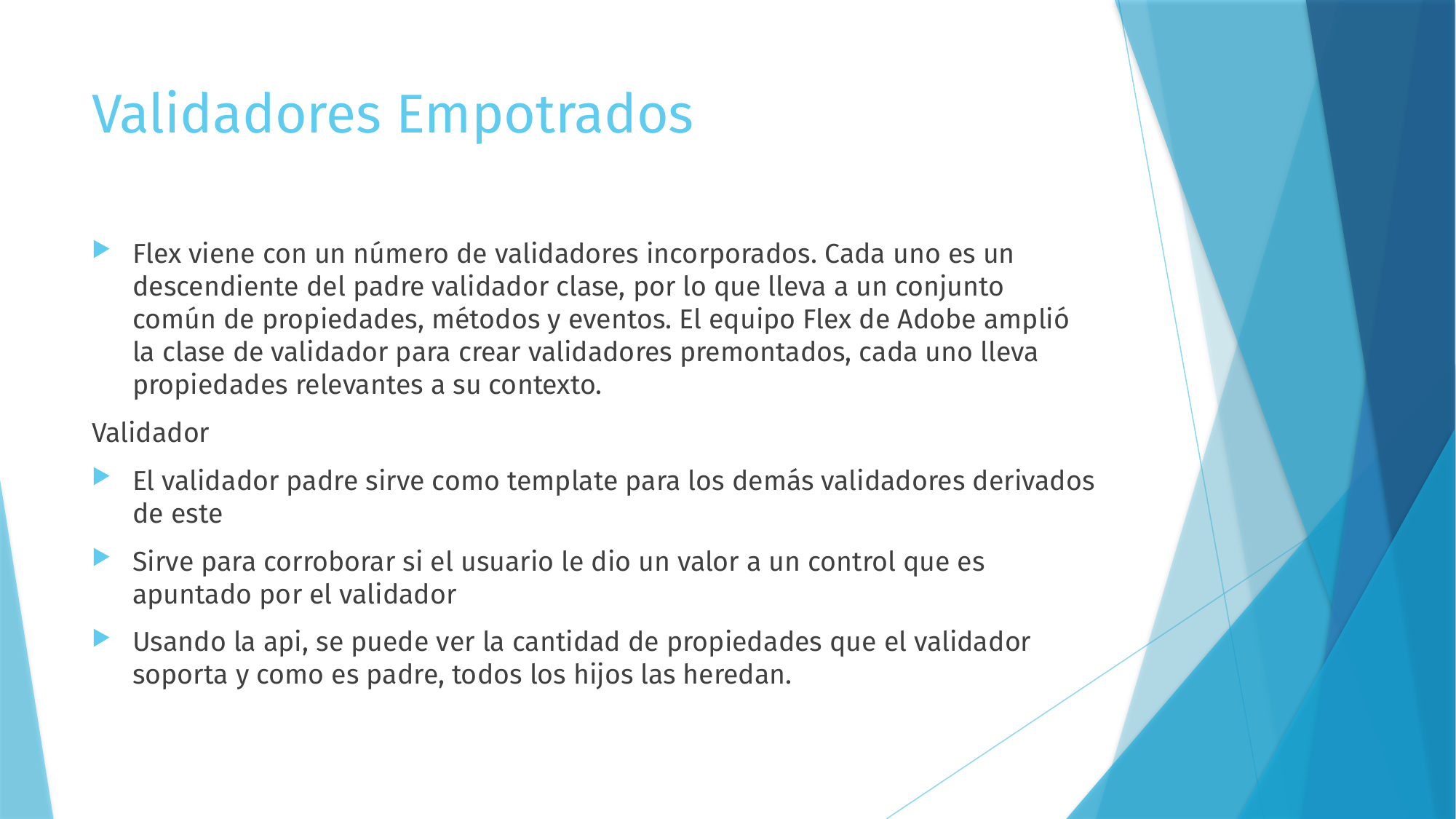

# Validadores Empotrados
Flex viene con un número de validadores incorporados. Cada uno es un descendiente del padre validador clase, por lo que lleva a un conjunto común de propiedades, métodos y eventos. El equipo Flex de Adobe amplió la clase de validador para crear validadores premontados, cada uno lleva propiedades relevantes a su contexto.
Validador
El validador padre sirve como template para los demás validadores derivados de este
Sirve para corroborar si el usuario le dio un valor a un control que es apuntado por el validador
Usando la api, se puede ver la cantidad de propiedades que el validador soporta y como es padre, todos los hijos las heredan.